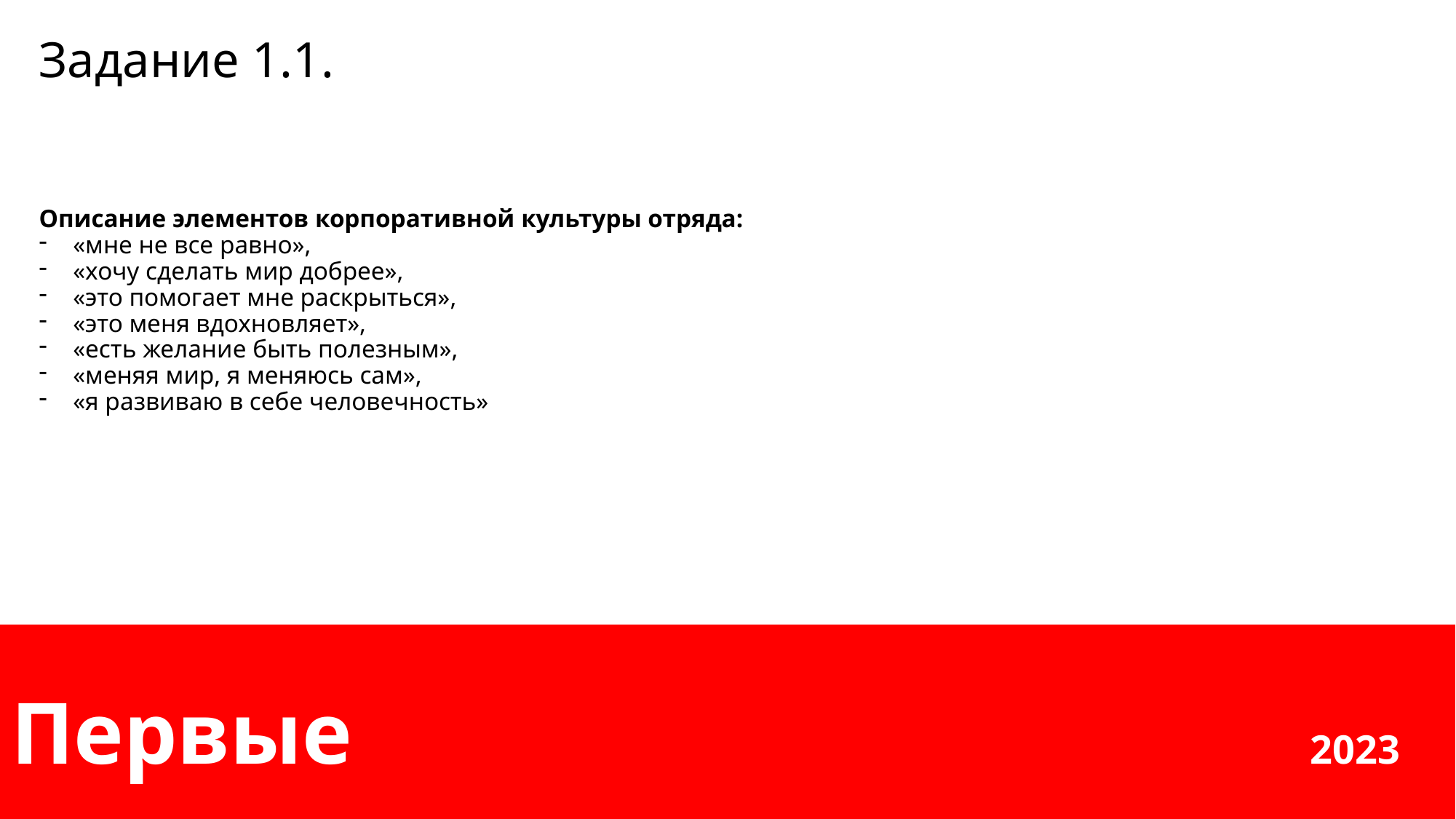

# Задание 1.1.
Описание элементов корпоративной культуры отряда:
«мне не все равно»,
«хочу сделать мир добрее»,
«это помогает мне раскрыться»,
«это меня вдохновляет»,
«есть желание быть полезным»,
«меняя мир, я меняюсь сам»,
«я развиваю в себе человечность»

Первые                                                                                              2023